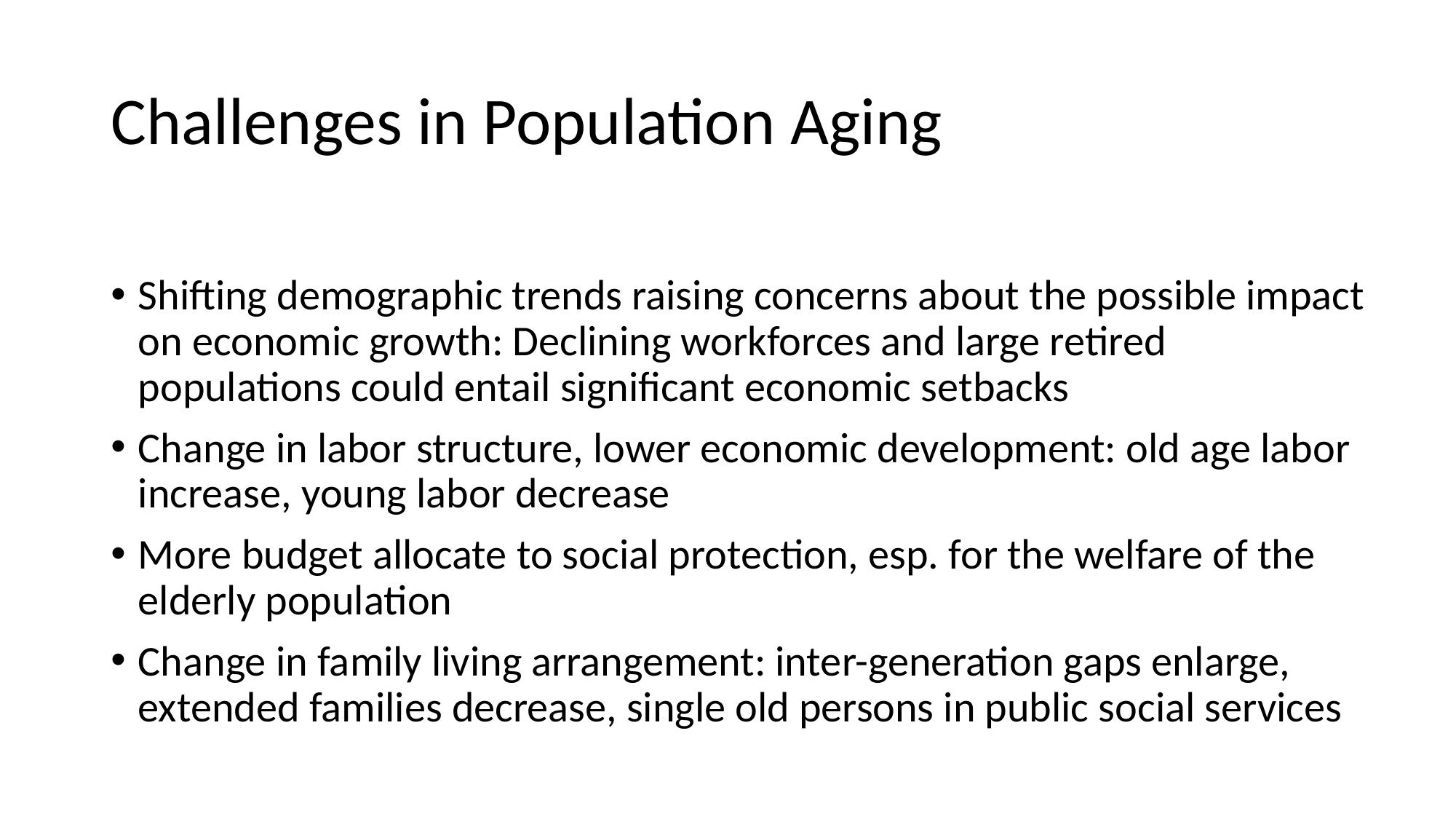

# Challenges in Population Aging

Shifting demographic trends raising concerns about the possible impact on economic growth: Declining workforces and large retired populations could entail significant economic setbacks
Change in labor structure, lower economic development: old age labor increase, young labor decrease
More budget allocate to social protection, esp. for the welfare of the elderly population
Change in family living arrangement: inter-generation gaps enlarge, extended families decrease, single old persons in public social services